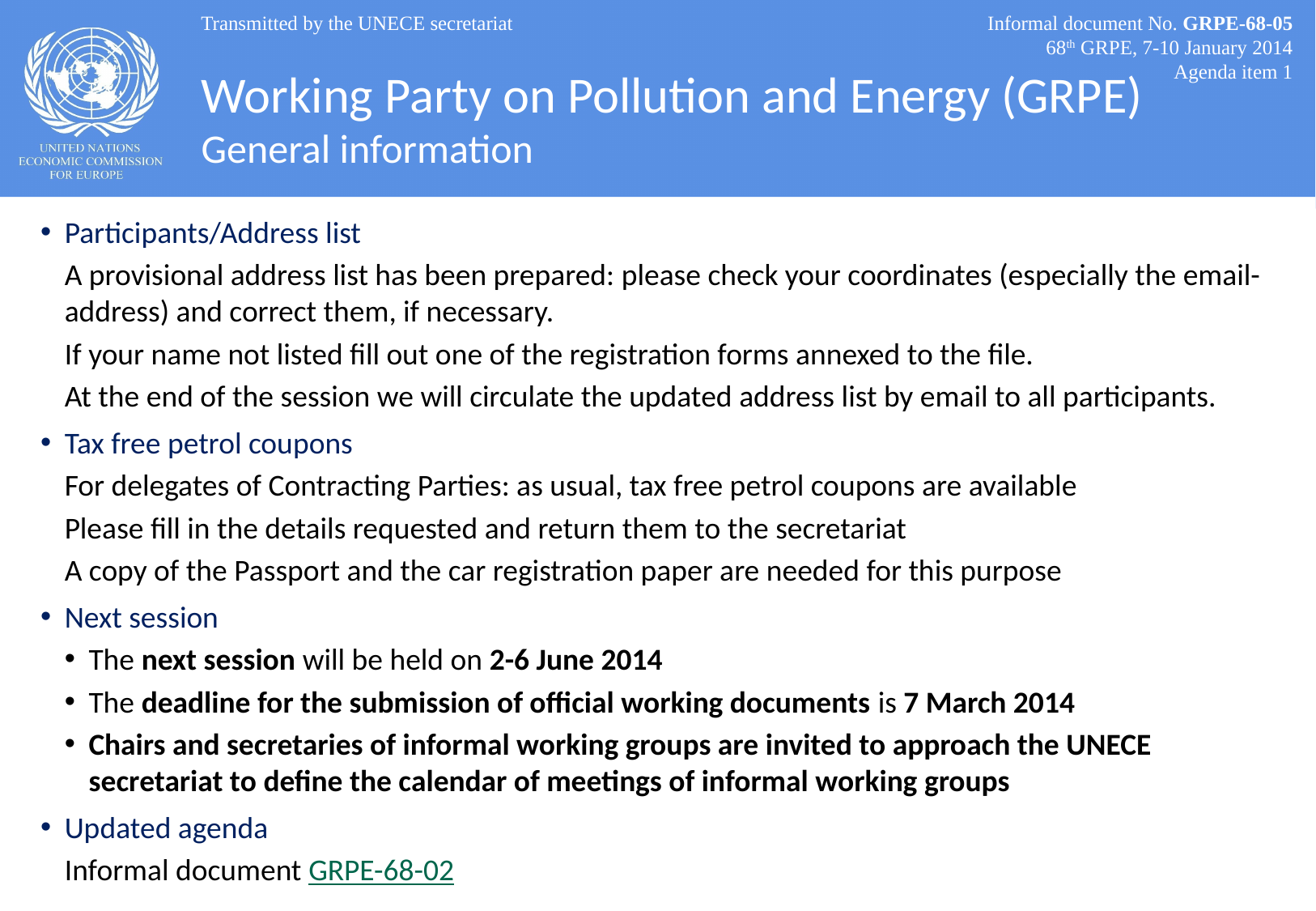

Transmitted by the UNECE secretariat
Informal document No. GRPE-68-05
68th GRPE, 7-10 January 2014
Agenda item 1
# Working Party on Pollution and Energy (GRPE) General information
Participants/Address list
A provisional address list has been prepared: please check your coordinates (especially the email-address) and correct them, if necessary.
If your name not listed fill out one of the registration forms annexed to the file.
At the end of the session we will circulate the updated address list by email to all participants.
Tax free petrol coupons
For delegates of Contracting Parties: as usual, tax free petrol coupons are available
Please fill in the details requested and return them to the secretariat
A copy of the Passport and the car registration paper are needed for this purpose
Next session
The next session will be held on 2-6 June 2014
The deadline for the submission of official working documents is 7 March 2014
Chairs and secretaries of informal working groups are invited to approach the UNECE secretariat to define the calendar of meetings of informal working groups
Updated agenda
Informal document GRPE-68-02